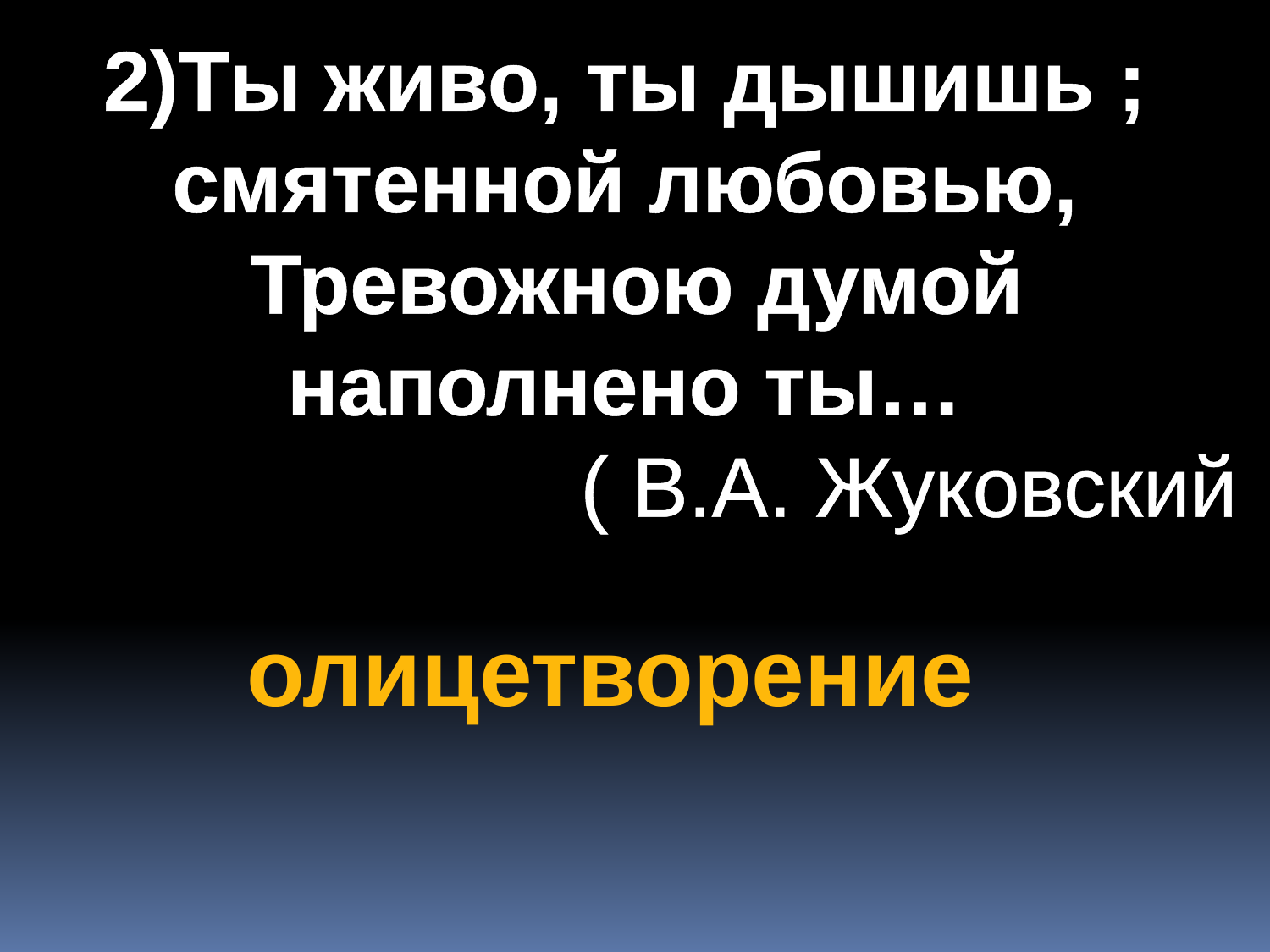

2)Ты живо, ты дышишь ; смятенной любовью,
 Тревожною думой наполнено ты…
( В.А. Жуковский
олицетворение